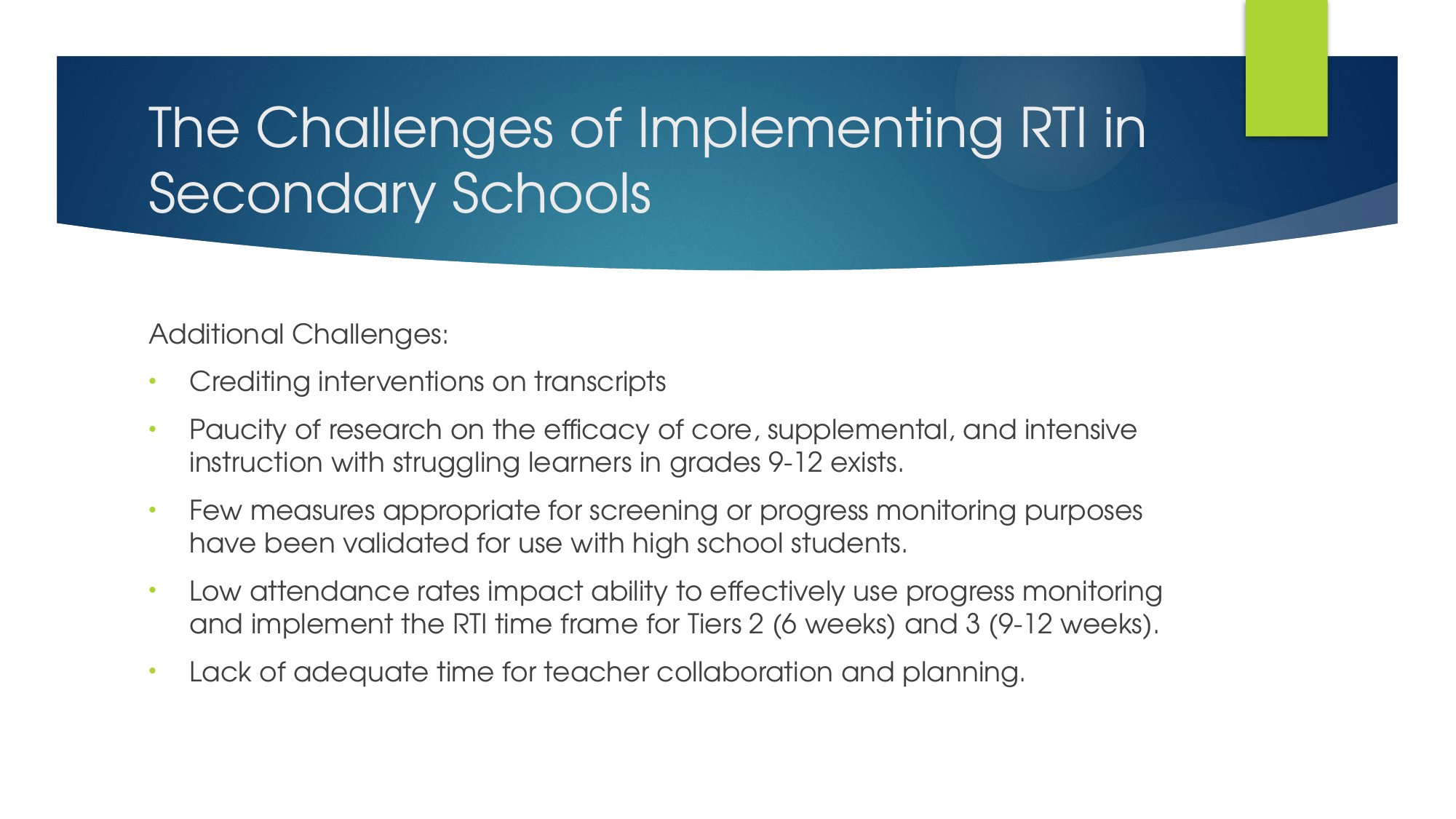

# The Challenges of Implementing RTI in Secondary Schools
Additional Challenges:
Crediting interventions on transcripts
Paucity of research on the efficacy of core, supplemental, and intensive instruction with struggling learners in grades 9-12 exists.
Few measures appropriate for screening or progress monitoring purposes have been validated for use with high school students.
Low attendance rates impact ability to effectively use progress monitoring and implement the RTI time frame for Tiers 2 (6 weeks) and 3 (9-12 weeks).
Lack of adequate time for teacher collaboration and planning.